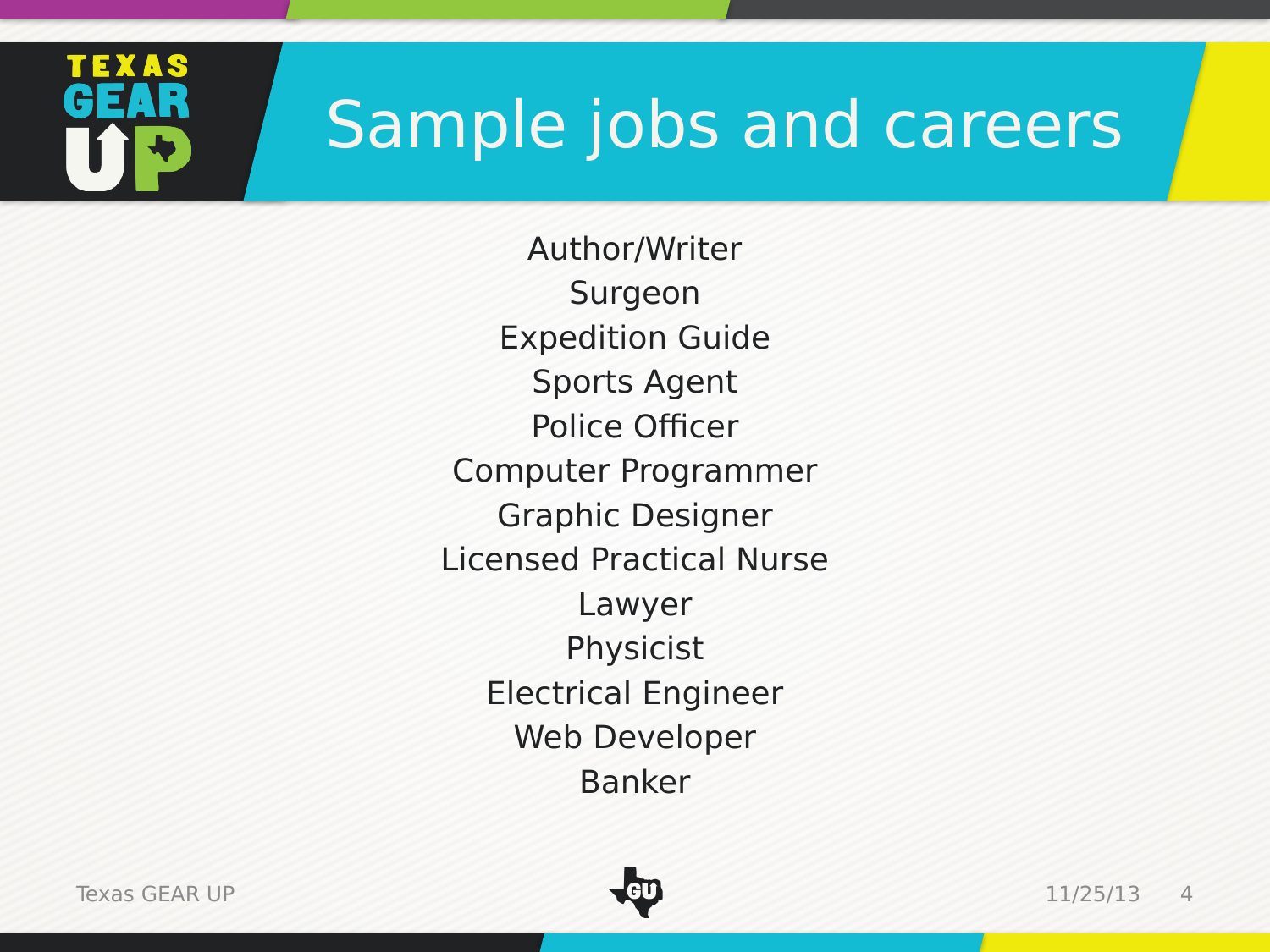

Sample jobs and careers
Author/Writer
Surgeon
Expedition Guide
Sports Agent
Police Officer
Computer Programmer
Graphic Designer
Licensed Practical Nurse
Lawyer
Physicist
Electrical Engineer
Web Developer
Banker

11/25/13
4
Texas GEAR UP